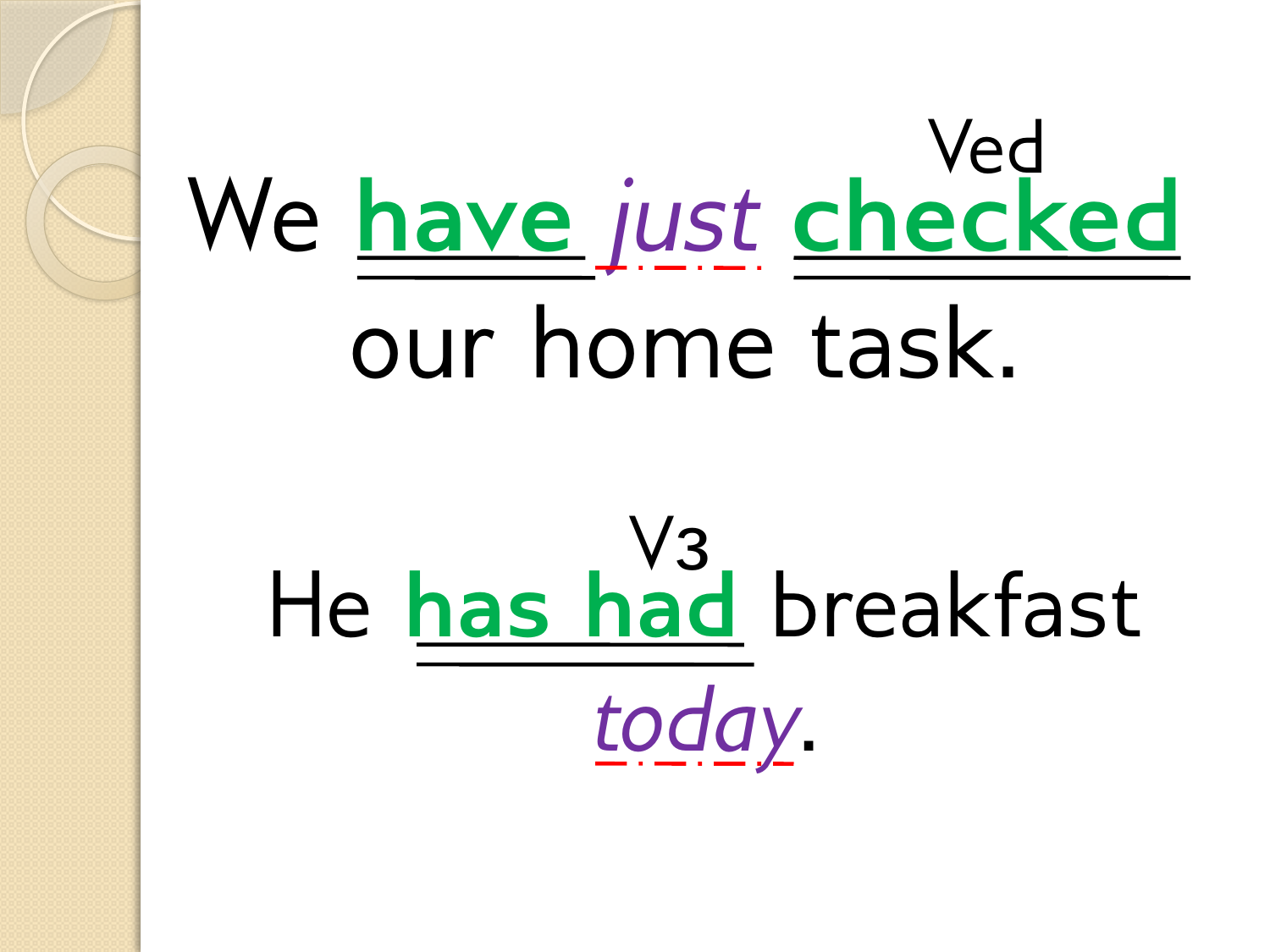

Ved
We have just checked our home task.
Vз
He has had breakfast today.